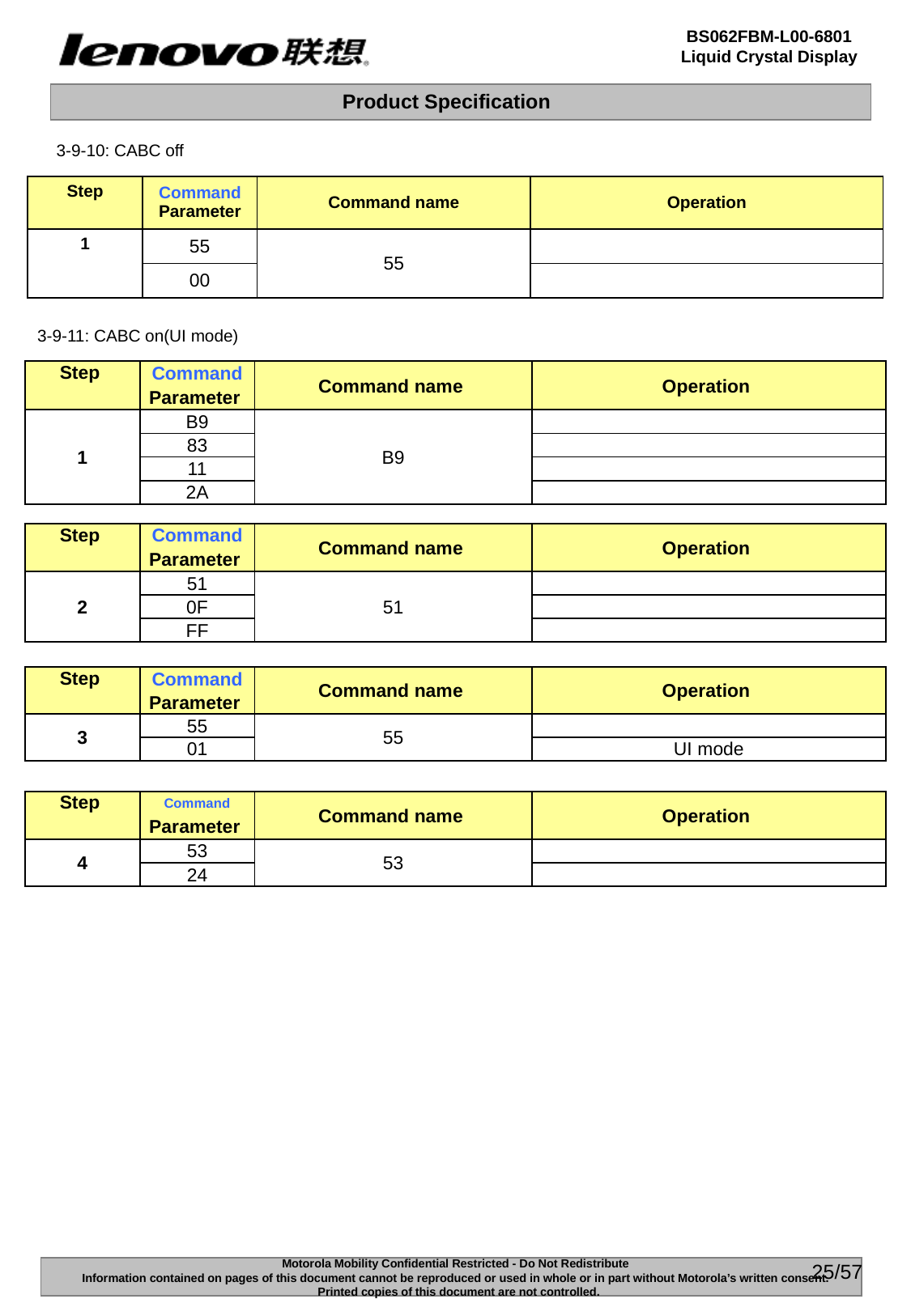

3-9-10: CABC off
| Step | Command Parameter | Command name | Operation |
| --- | --- | --- | --- |
| 1 | 55 | 55 |  |
|  | 00 |  |  |
3-9-11: CABC on(UI mode)
| Step | Command | Command name | Operation |
| --- | --- | --- | --- |
|  | Parameter |  |  |
| 1 | B9 | B9 |  |
|  | 83 |  |  |
|  | 11 |  |  |
|  | 2A |  |  |
| Step | Command | Command name | Operation |
| --- | --- | --- | --- |
|  | Parameter |  |  |
| 2 | 51 | 51 |  |
|  | 0F |  |  |
|  | FF |  |  |
| Step | Command | Command name | Operation |
| --- | --- | --- | --- |
|  | Parameter |  |  |
| 3 | 55 | 55 |  |
|  | 01 |  | UI mode |
| Step | Command | Command name | Operation |
| --- | --- | --- | --- |
|  | Parameter |  |  |
| 4 | 53 | 53 |  |
|  | 24 |  |  |
25/57